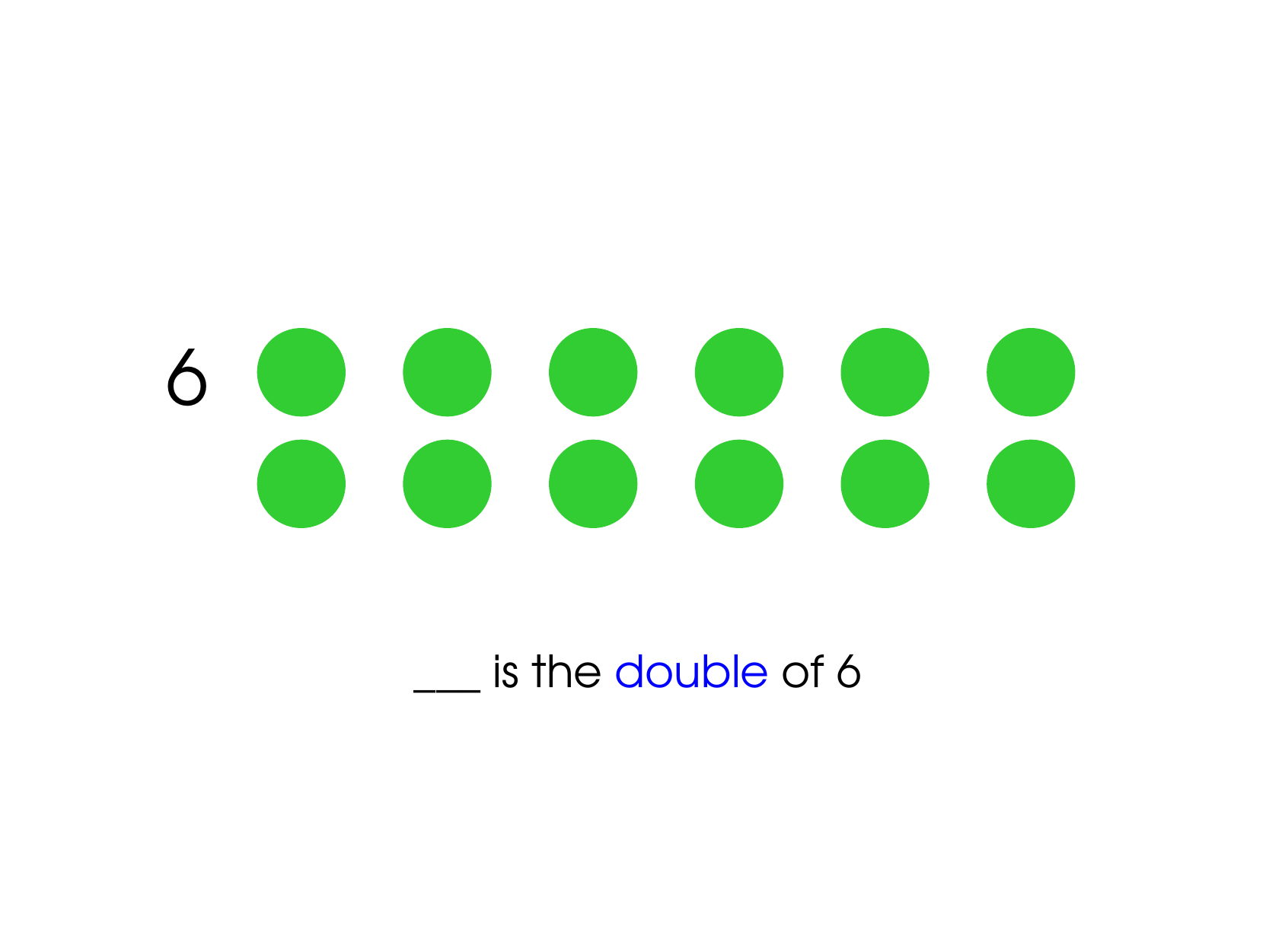

6

___ is the double of 6